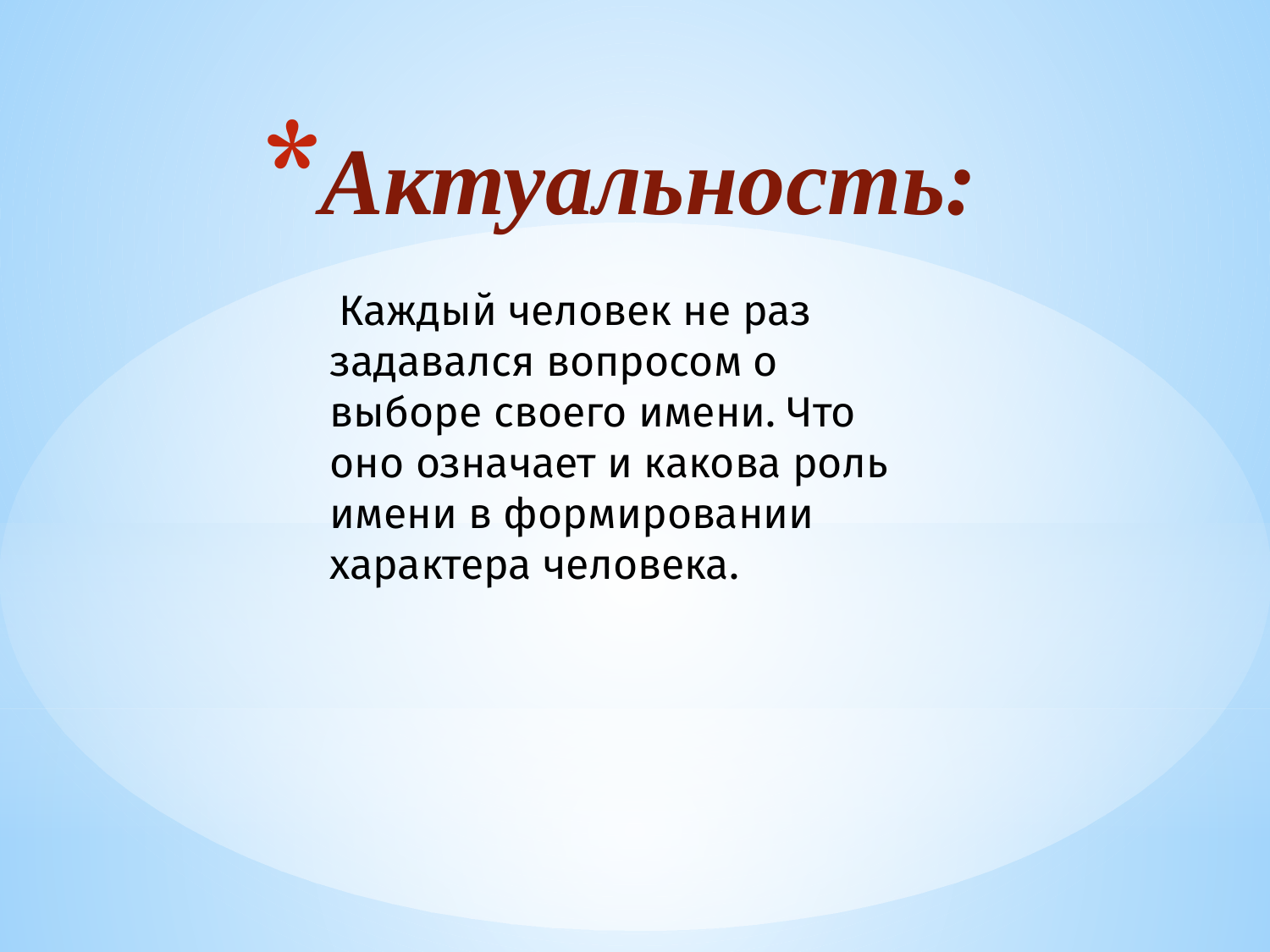

# Актуальность:
 Каждый человек не раз задавался вопросом о выборе своего имени. Что оно означает и какова роль имени в формировании характера человека.